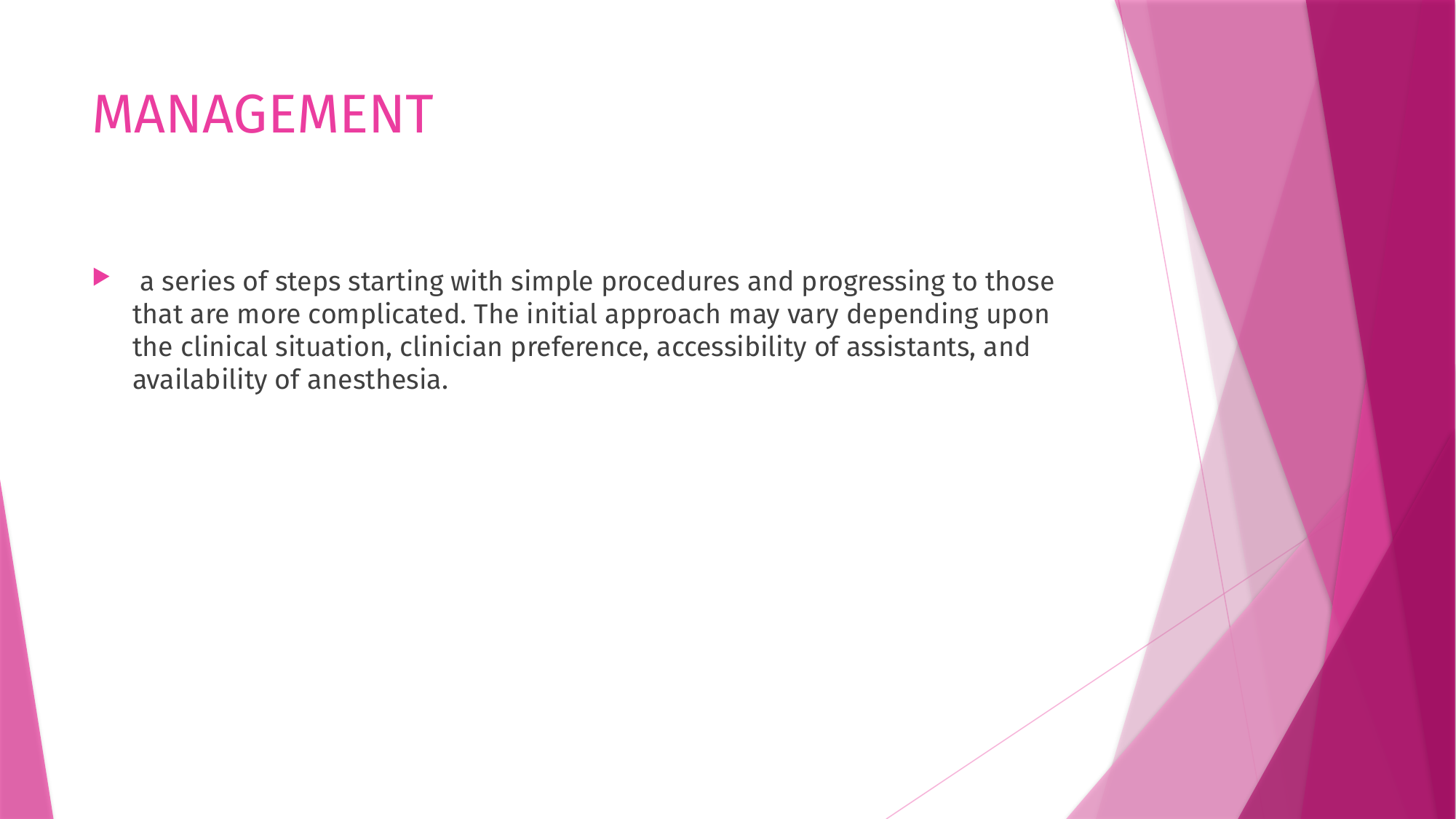

# MANAGEMENT
 a series of steps starting with simple procedures and progressing to those that are more complicated. The initial approach may vary depending upon the clinical situation, clinician preference, accessibility of assistants, and availability of anesthesia.